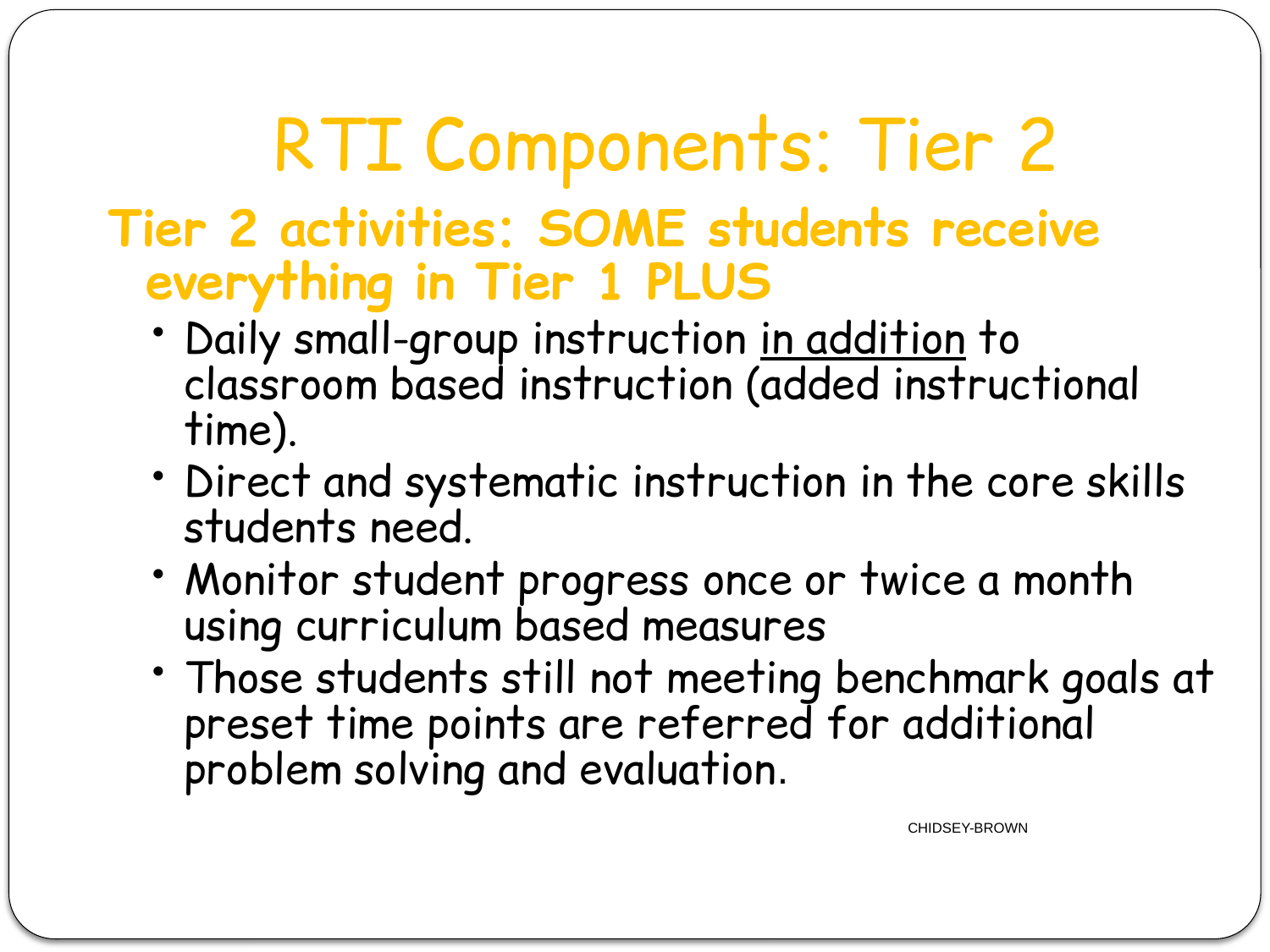

# RTI Components: Tier 2
Tier 2 activities: SOME students receive everything in Tier 1 PLUS
Daily small-group instruction in addition to classroom based instruction (added instructional time).
Direct and systematic instruction in the core skills students need.
Monitor student progress once or twice a month using curriculum based measures
Those students still not meeting benchmark goals at preset time points are referred for additional problem solving and evaluation.
							CHIDSEY-BROWN